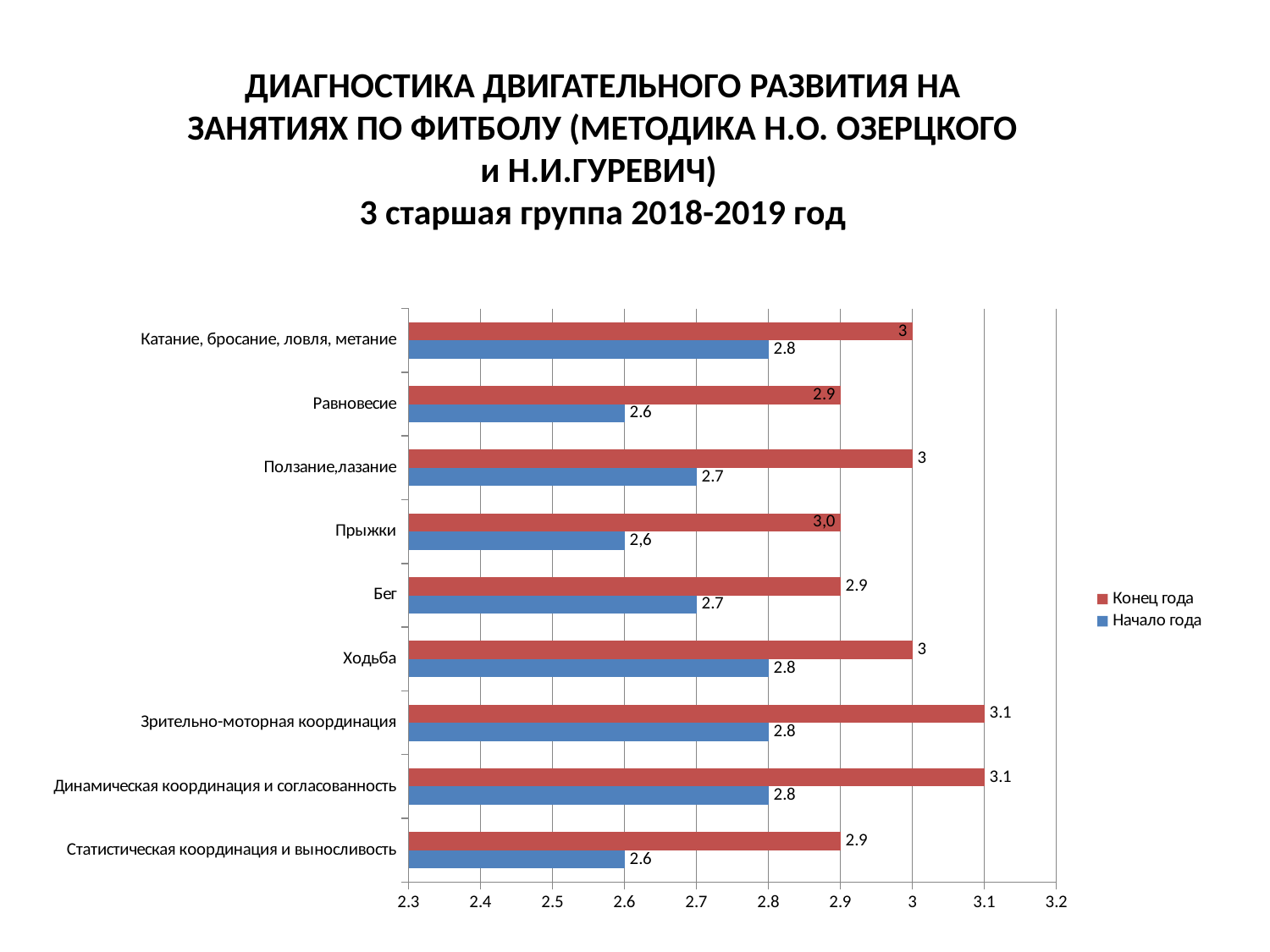

ДИАГНОСТИКА ДВИГАТЕЛЬНОГО РАЗВИТИЯ НА ЗАНЯТИЯХ ПО ФИТБОЛУ (МЕТОДИКА Н.О. ОЗЕРЦКОГО и Н.И.ГУРЕВИЧ)
3 старшая группа 2018-2019 год

### Chart

| Category | Начало года | Конец года |
|---|---|---|
| Статистическая координация и выносливость | 2.6 | 2.9 |
| Динамическая координация и согласованность | 2.8 | 3.1 |
| Зрительно-моторная координация | 2.8 | 3.1 |
| Ходьба | 2.8 | 3.0 |
| Бег | 2.7 | 2.9 |
| Прыжки | 2.6 | 2.9 |
| Ползание,лазание | 2.7 | 3.0 |
| Равновесие | 2.6 | 2.9 |
| Катание, бросание, ловля, метание | 2.8 | 3.0 |